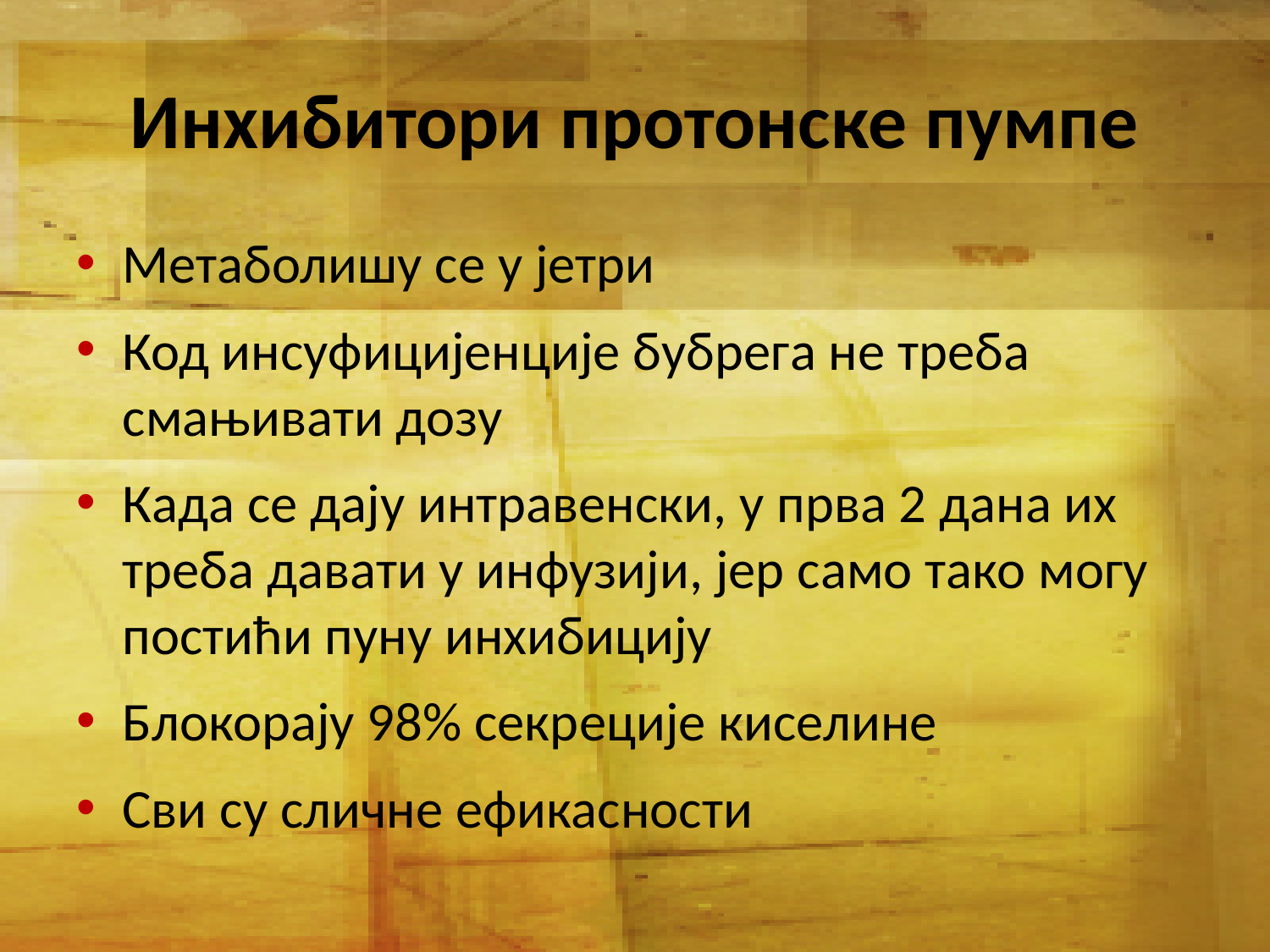

# Инхибитори протонске пумпе
Метаболишу се у јетри
Код инсуфицијенције бубрега не треба смањивати дозу
Када се дају интравенски, у прва 2 дана их треба давати у инфузији, јер само тако могу постићи пуну инхибицију
Блокорају 98% секреције киселине
Сви су сличне ефикасности